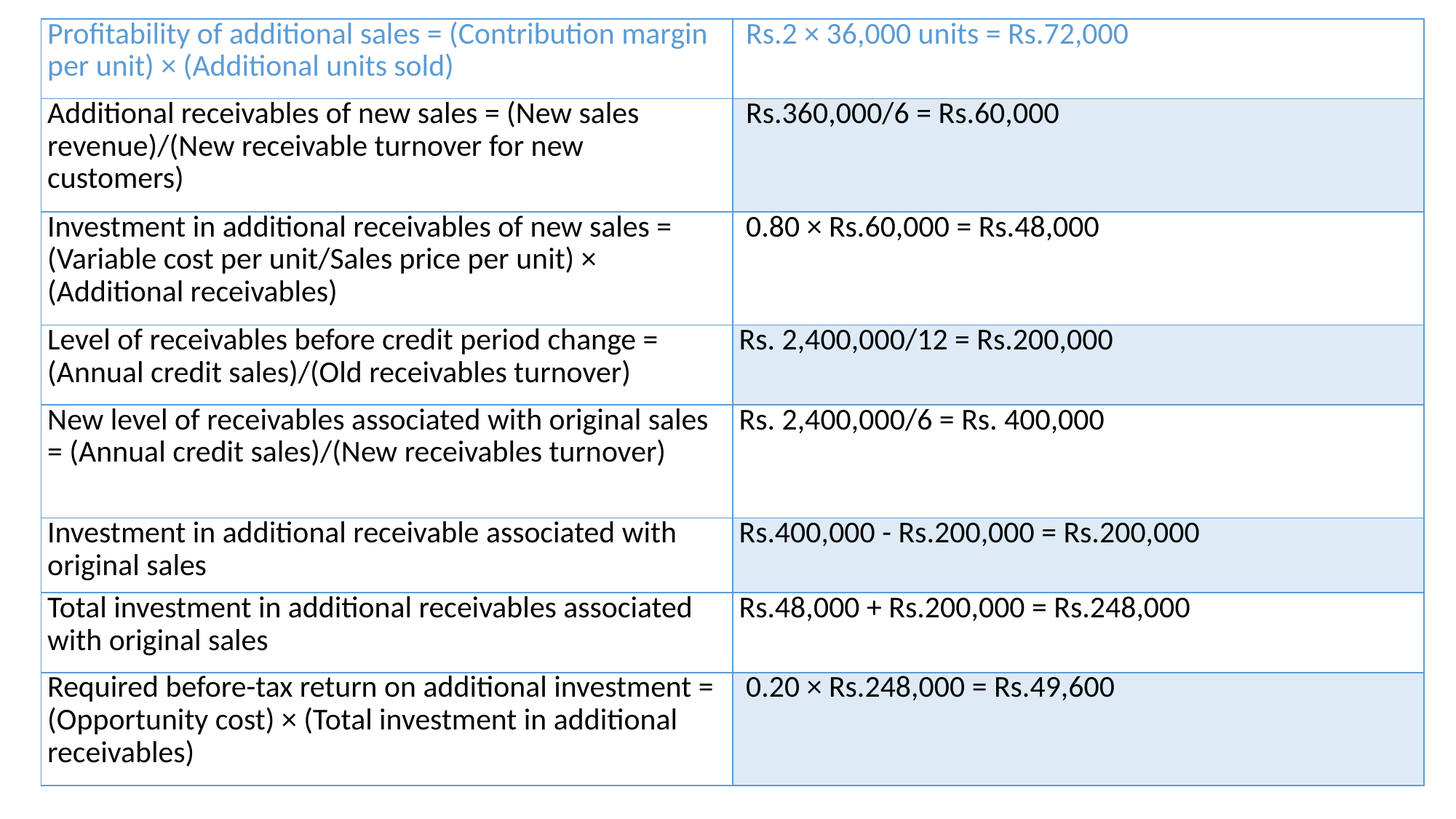

| Profitability of additional sales = (Contribution margin per unit) × (Additional units sold) | Rs.2 × 36,000 units = Rs.72,000 |
| --- | --- |
| Additional receivables of new sales = (New sales revenue)/(New receivable turnover for new customers) | Rs.360,000/6 = Rs.60,000 |
| Investment in additional receivables of new sales = (Variable cost per unit/Sales price per unit) × (Additional receivables) | 0.80 × Rs.60,000 = Rs.48,000 |
| Level of receivables before credit period change = (Annual credit sales)/(Old receivables turnover) | Rs. 2,400,000/12 = Rs.200,000 |
| New level of receivables associated with original sales = (Annual credit sales)/(New receivables turnover) | Rs. 2,400,000/6 = Rs. 400,000 |
| Investment in additional receivable associated with original sales | Rs.400,000 - Rs.200,000 = Rs.200,000 |
| Total investment in additional receivables associated with original sales | Rs.48,000 + Rs.200,000 = Rs.248,000 |
| Required before-tax return on additional investment = (Opportunity cost) × (Total investment in additional receivables) | 0.20 × Rs.248,000 = Rs.49,600 |